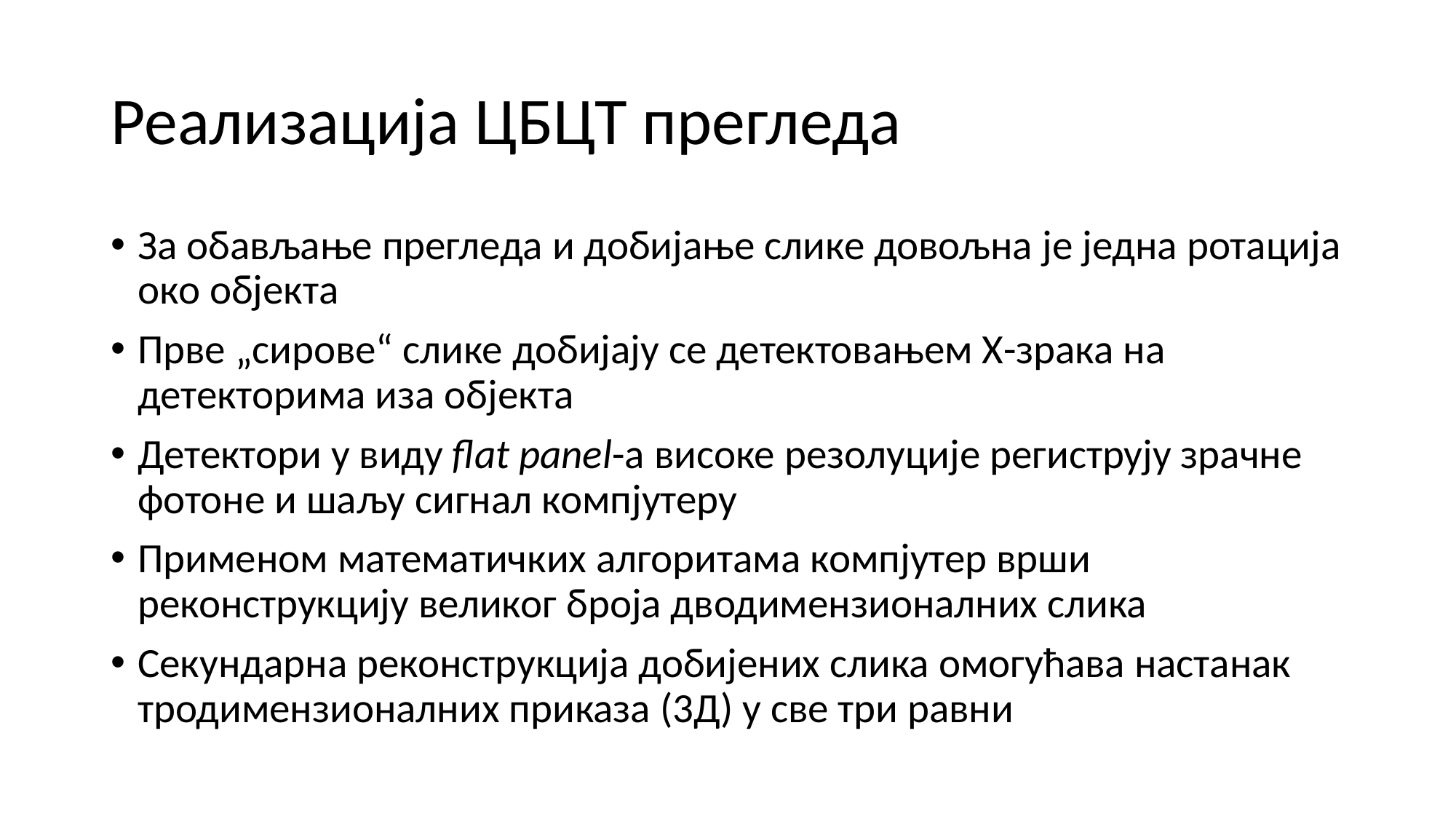

# Реализација ЦБЦТ прегледа
За обављање прегледа и добијање слике довољна је једна ротација око објекта
Прве „сирове“ слике добијају се детектовањем Х-зрака на детекторима иза објекта
Детектори у виду flat panel-а високе резолуције региструју зрачне фотоне и шаљу сигнал компјутеру
Применом математичких алгоритама компјутер врши реконструкцију великог броја дводимензионалних слика
Секундарна реконструкција добијених слика омогућава настанак тродимензионалних приказа (3Д) у све три равни